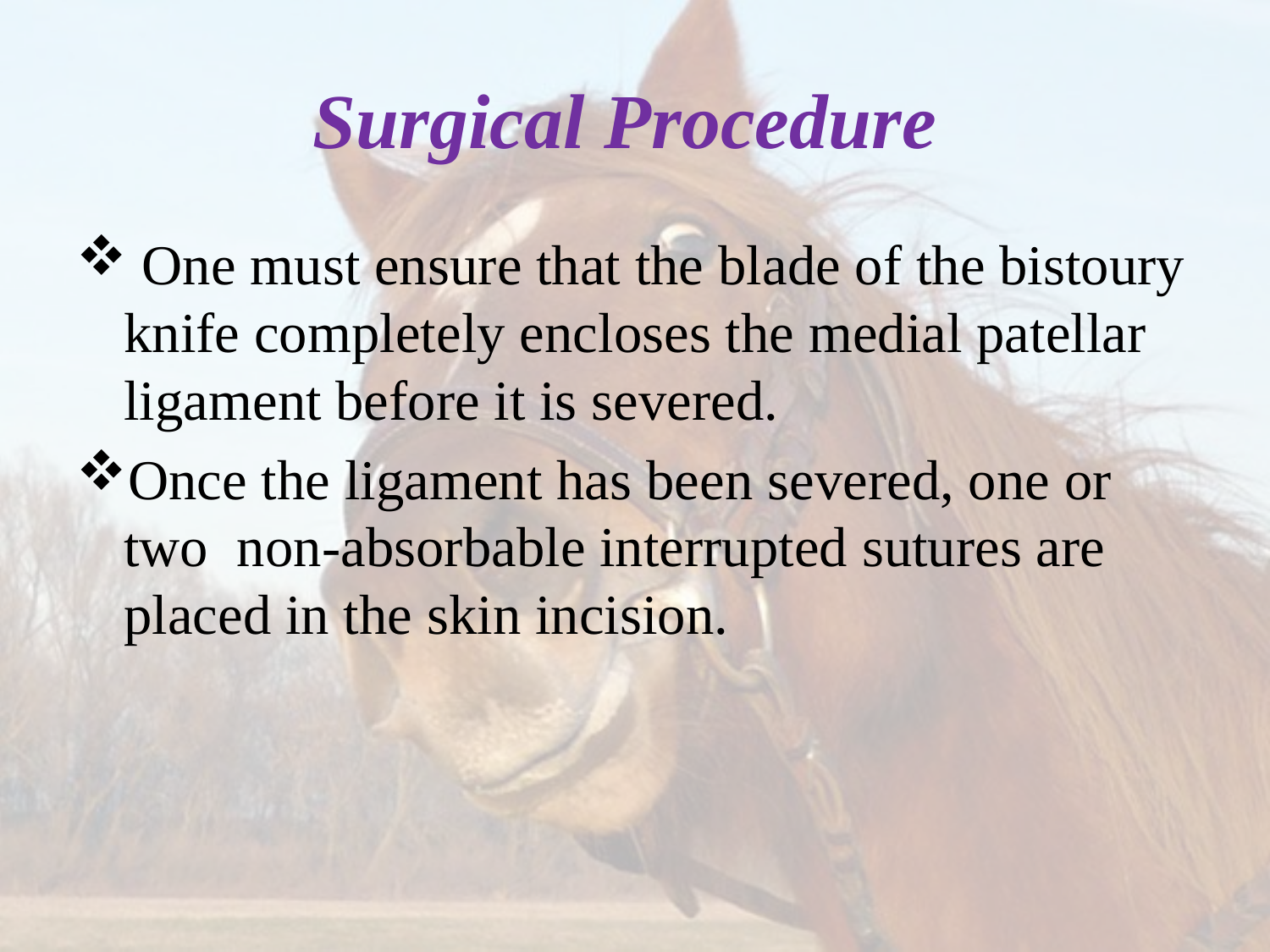

# Surgical Procedure
 One must ensure that the blade of the bistoury knife completely encloses the medial patellar ligament before it is severed.
Once the ligament has been severed, one or two  non-absorbable interrupted sutures are placed in the skin incision.